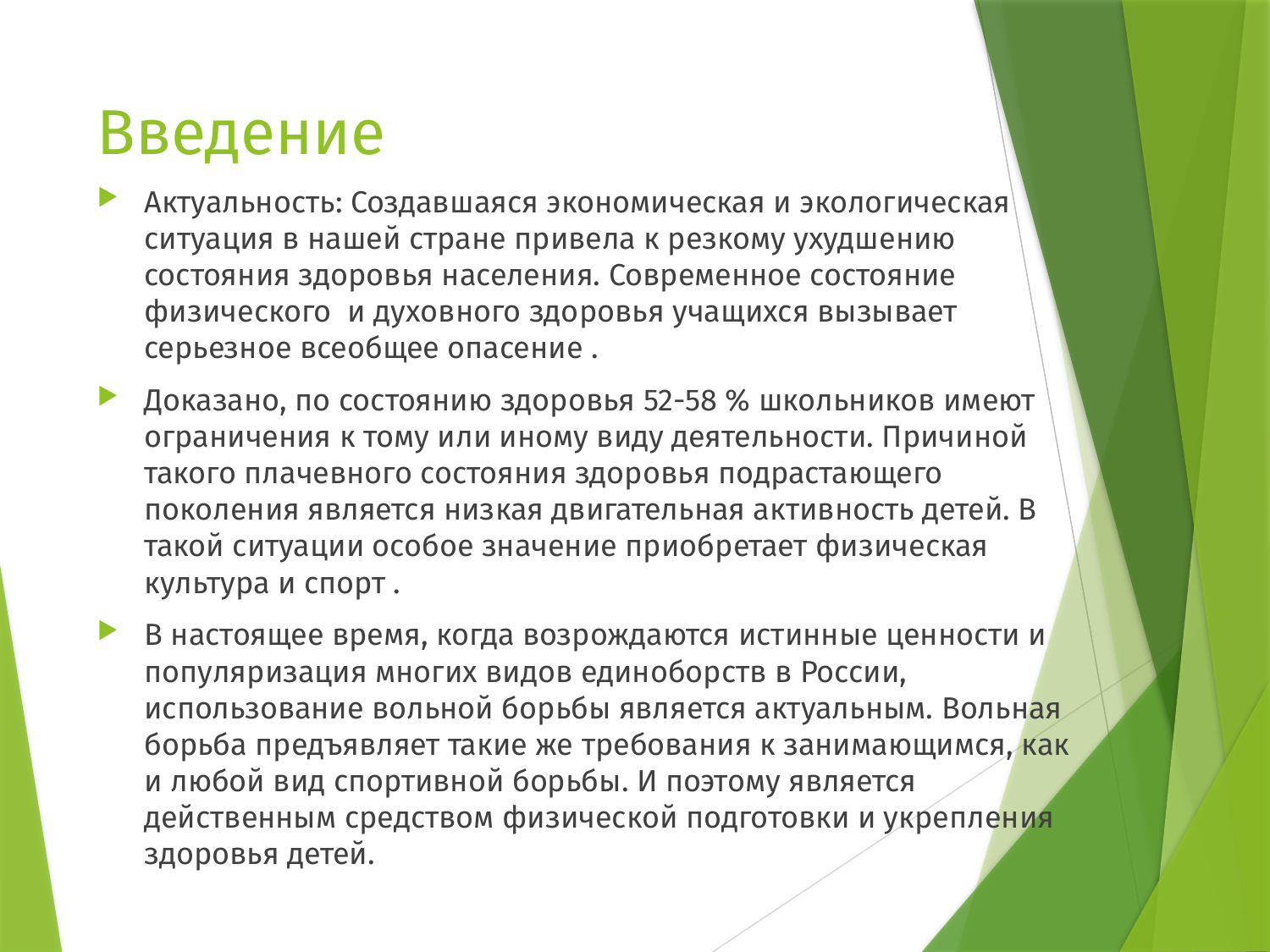

# Введение
Актуальность: Создавшаяся экономическая и экологическая ситуация в нашей стране привела к резкому ухудшению состояния здоровья населения. Современное состояние физического  и духовного здоровья учащихся вызывает серьезное всеобщее опасение .
Доказано, по состоянию здоровья 52-58 % школьников имеют ограничения к тому или иному виду деятельности. Причиной такого плачевного состояния здоровья подрастающего поколения является низкая двигательная активность детей. В такой ситуации особое значение приобретает физическая культура и спорт .
В настоящее время, когда возрождаются истинные ценности и популяризация многих видов единоборств в России, использование вольной борьбы является актуальным. Вольная борьба предъявляет такие же требования к занимающимся, как и любой вид спортивной борьбы. И поэтому является действенным средством физической подготовки и укрепления здоровья детей.